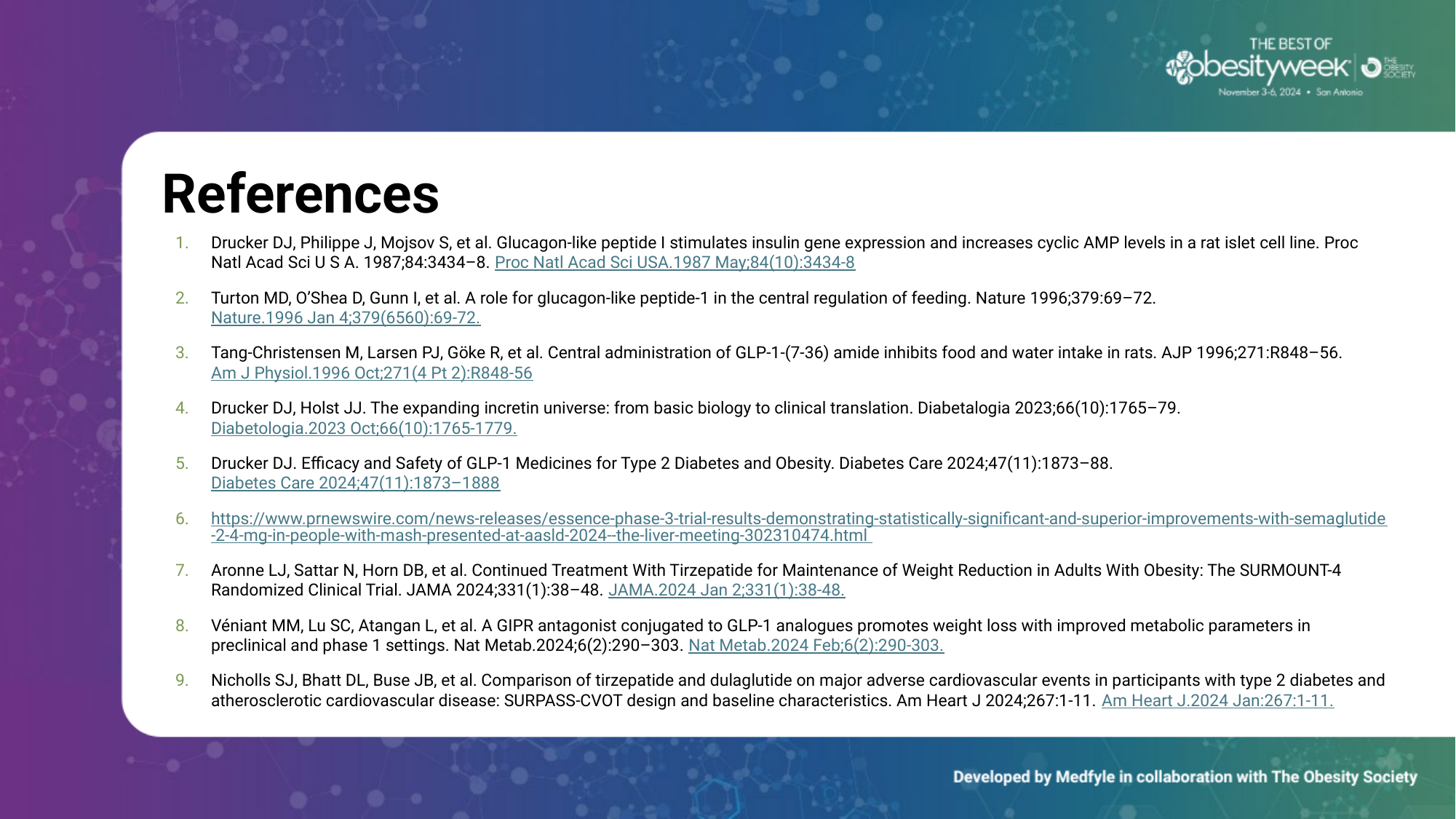

# References
Drucker DJ, Philippe J, Mojsov S, et al. Glucagon-like peptide I stimulates insulin gene expression and increases cyclic AMP levels in a rat islet cell line. Proc Natl Acad Sci U S A. 1987;84:3434–8. Proc Natl Acad Sci USA.1987 May;84(10):3434-8
Turton MD, O’Shea D, Gunn I, et al. A role for glucagon-like peptide-1 in the central regulation of feeding. Nature 1996;379:69–72. Nature.1996 Jan 4;379(6560):69-72.
Tang-Christensen M, Larsen PJ, Göke R, et al. Central administration of GLP-1-(7-36) amide inhibits food and water intake in rats. AJP 1996;271:R848–56. Am J Physiol.1996 Oct;271(4 Pt 2):R848-56
Drucker DJ, Holst JJ. The expanding incretin universe: from basic biology to clinical translation. Diabetalogia 2023;66(10):1765–79. Diabetologia.2023 Oct;66(10):1765-1779.
Drucker DJ. Efficacy and Safety of GLP-1 Medicines for Type 2 Diabetes and Obesity. Diabetes Care 2024;47(11):1873–88. Diabetes Care 2024;47(11):1873–1888
https://www.prnewswire.com/news-releases/essence-phase-3-trial-results-demonstrating-statistically-significant-and-superior-improvements-with-semaglutide-2-4-mg-in-people-with-mash-presented-at-aasld-2024--the-liver-meeting-302310474.html
Aronne LJ, Sattar N, Horn DB, et al. Continued Treatment With Tirzepatide for Maintenance of Weight Reduction in Adults With Obesity: The SURMOUNT-4 Randomized Clinical Trial. JAMA 2024;331(1):38–48. JAMA.2024 Jan 2;331(1):38-48.
Véniant MM, Lu SC, Atangan L, et al. A GIPR antagonist conjugated to GLP-1 analogues promotes weight loss with improved metabolic parameters in preclinical and phase 1 settings. Nat Metab.2024;6(2):290–303. Nat Metab.2024 Feb;6(2):290-303.
Nicholls SJ, Bhatt DL, Buse JB, et al. Comparison of tirzepatide and dulaglutide on major adverse cardiovascular events in participants with type 2 diabetes and atherosclerotic cardiovascular disease: SURPASS-CVOT design and baseline characteristics. Am Heart J 2024;267:1-11. Am Heart J.2024 Jan:267:1-11.